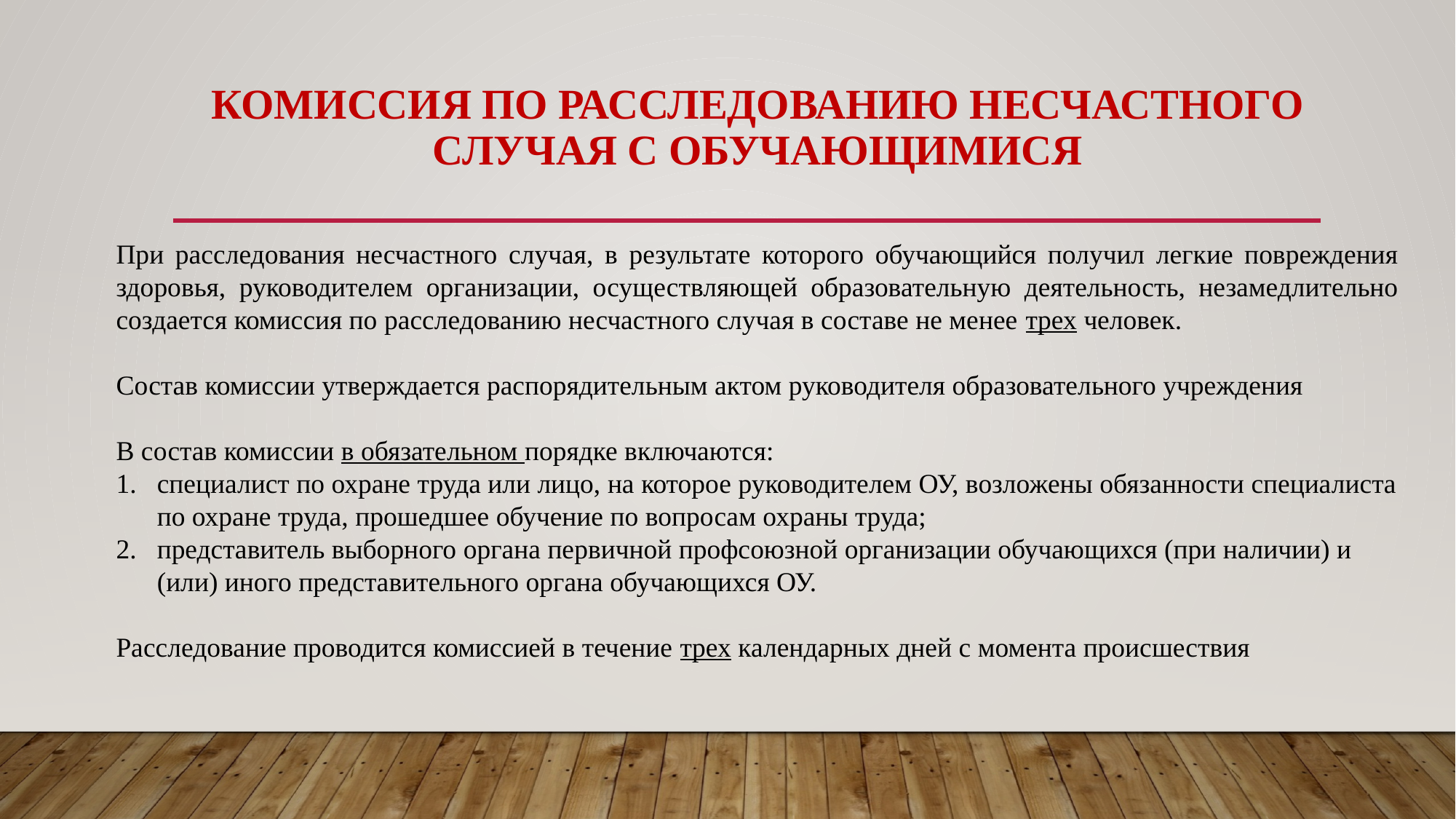

# КОМИССИЯ ПО РАССЛЕДОВАНИЮ НЕСЧАСТНОГО СЛУЧАЯ С ОБУЧАЮЩИМИСЯ
При расследования несчастного случая, в результате которого обучающийся получил легкие повреждения здоровья, руководителем организации, осуществляющей образовательную деятельность, незамедлительно создается комиссия по расследованию несчастного случая в составе не менее трех человек.

Состав комиссии утверждается распорядительным актом руководителя образовательного учреждения

В состав комиссии в обязательном порядке включаются:
специалист по охране труда или лицо, на которое руководителем ОУ, возложены обязанности специалиста по охране труда, прошедшее обучение по вопросам охраны труда;
представитель выборного органа первичной профсоюзной организации обучающихся (при наличии) и (или) иного представительного органа обучающихся ОУ.

Расследование проводится комиссией в течение трех календарных дней с момента происшествия